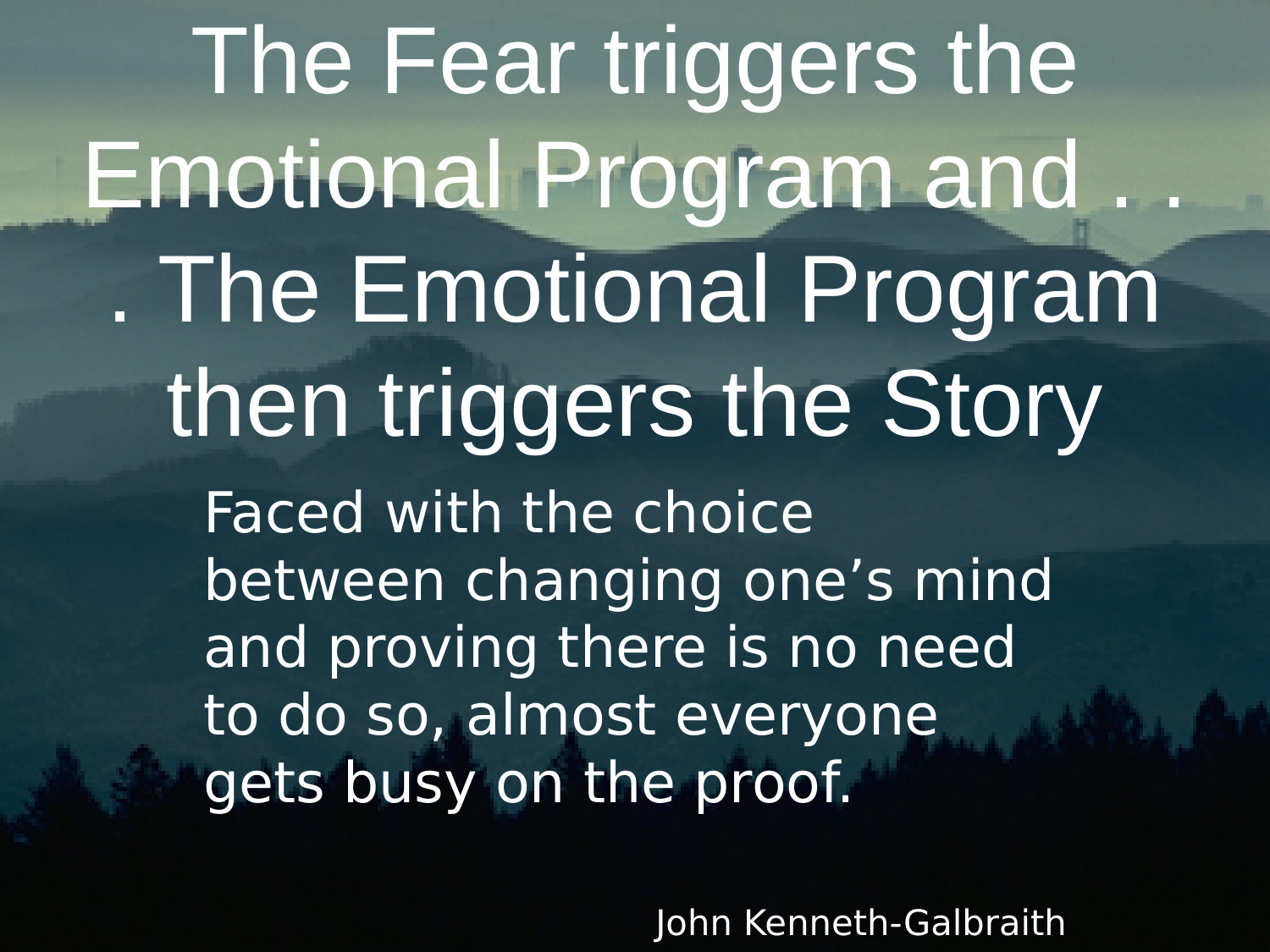

# The Fear triggers the Emotional Program and . . . The Emotional Program then triggers the Story
Faced with the choice between changing one’s mind and proving there is no need to do so, almost everyone gets busy on the proof.

John Kenneth-Galbraith